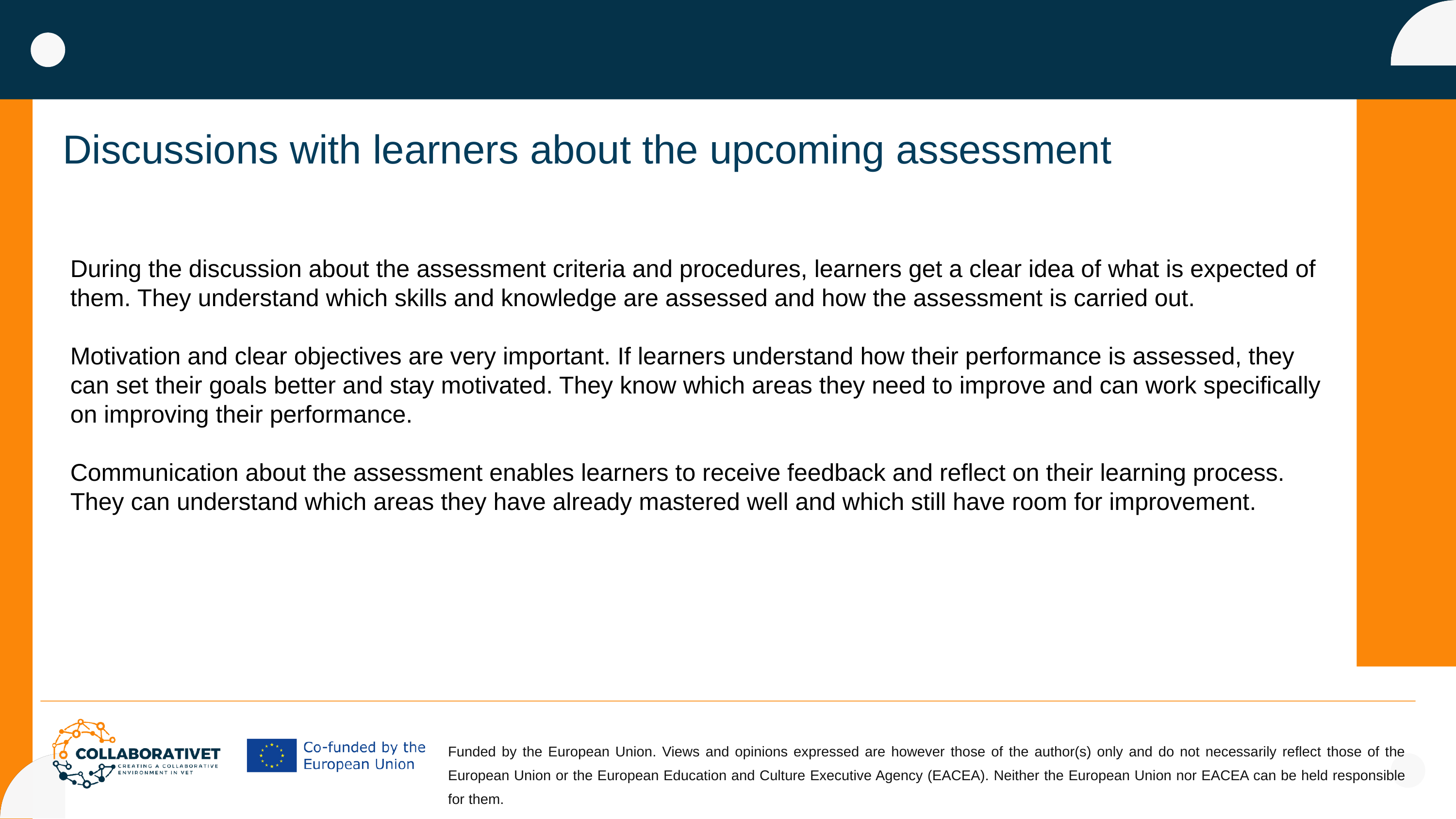

Discussions with learners about the upcoming assessment
During the discussion about the assessment criteria and procedures, learners get a clear idea of what is expected of them. They understand which skills and knowledge are assessed and how the assessment is carried out.

Motivation and clear objectives are very important. If learners understand how their performance is assessed, they can set their goals better and stay motivated. They know which areas they need to improve and can work specifically on improving their performance.

Communication about the assessment enables learners to receive feedback and reflect on their learning process. They can understand which areas they have already mastered well and which still have room for improvement.

Funded by the European Union. Views and opinions expressed are however those of the author(s) only and do not necessarily reflect those of the European Union or the European Education and Culture Executive Agency (EACEA). Neither the European Union nor EACEA can be held responsible for them.